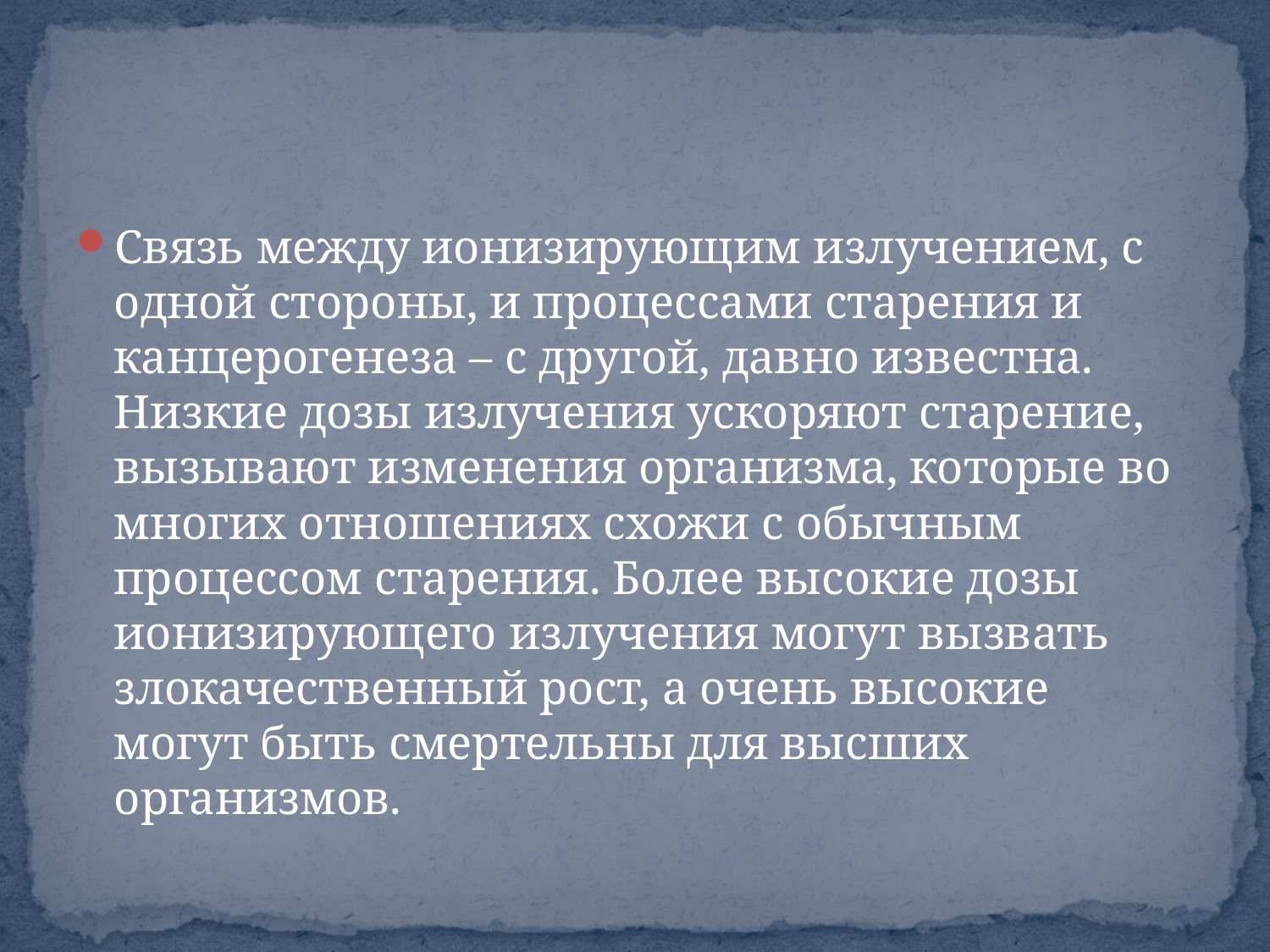

Связь между ионизирующим излучением, с одной стороны, и процессами старения и канцерогенеза – с другой, давно известна. Низкие дозы излучения ускоряют старение, вызывают изменения организма, которые во многих отношениях схожи с обычным процессом старения. Более высокие дозы ионизирующего излучения могут вызвать злокачественный рост, а очень высокие могут быть смертельны для высших организмов.